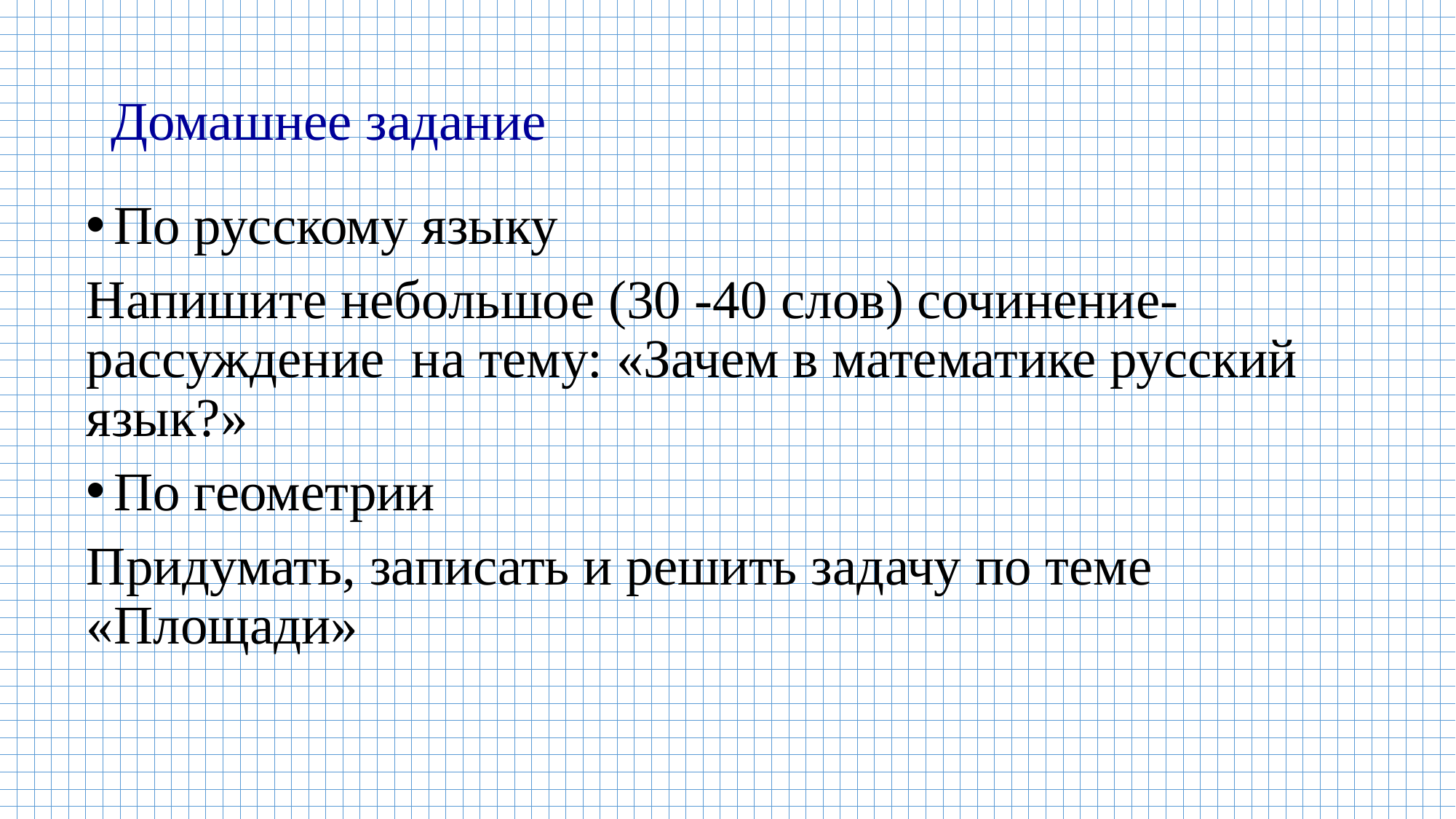

# Домашнее задание
По русскому языку
Напишите небольшое (30 -40 слов) сочинение-рассуждение  на тему: «Зачем в математике русский язык?»
По геометрии
Придумать, записать и решить задачу по теме «Площади»